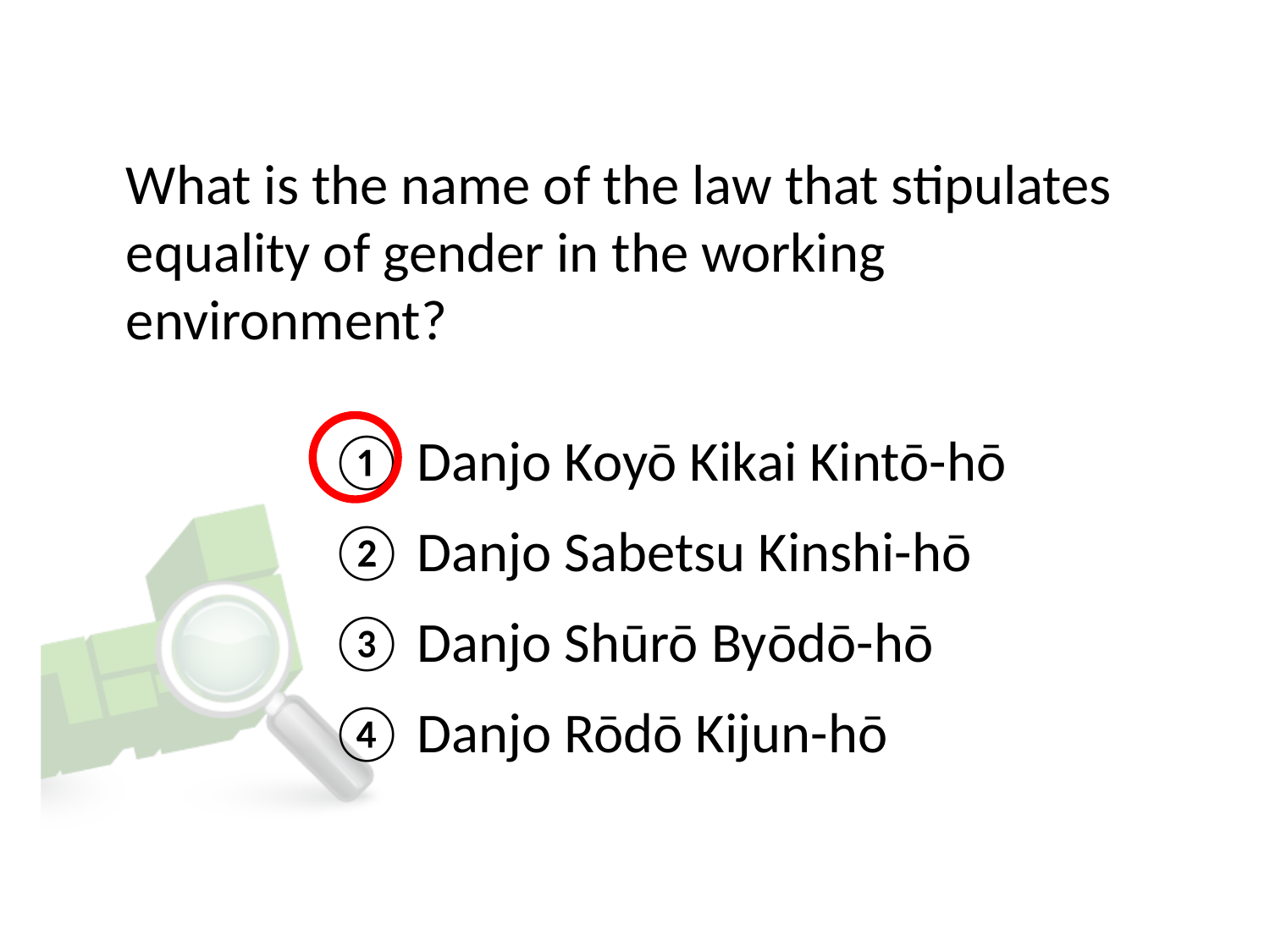

# What is the name of the law that stipulates equality of gender in the working environment?

① Danjo Koyō Kikai Kintō-hō
② Danjo Sabetsu Kinshi-hō
③ Danjo Shūrō Byōdō-hō
④ Danjo Rōdō Kijun-hō